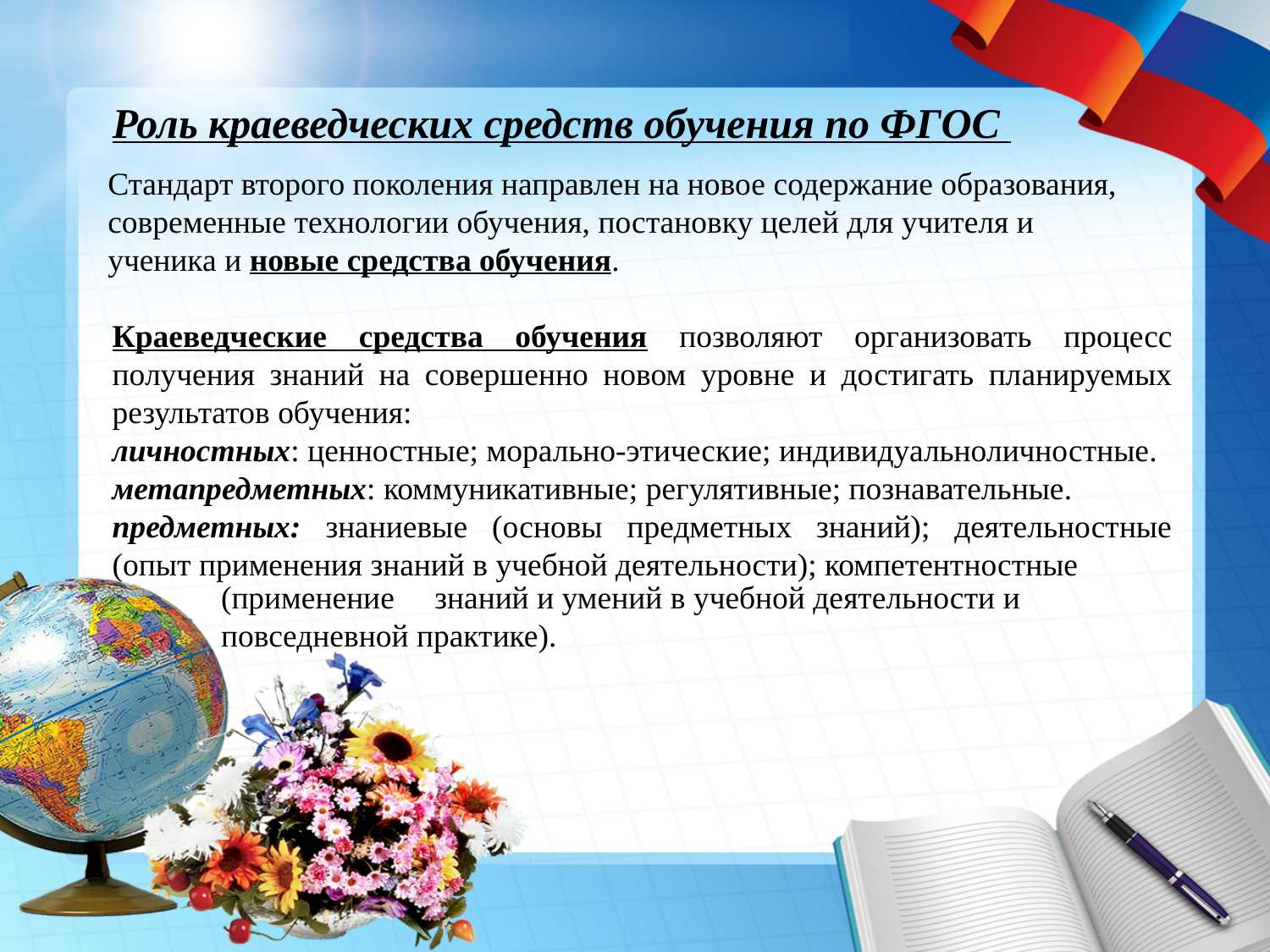

Роль краеведческих средств обучения по ФГОС
Стандарт второго поколения направлен на новое содержание образования, современные технологии обучения, постановку целей для учителя и ученика и новые средства обучения.
Краеведческие средства обучения позволяют организовать процесс получения знаний на совершенно новом уровне и достигать планируемых результатов обучения:
личностных: ценностные; морально-этические; индивидуальноличностные.
метапредметных: коммуникативные; регулятивные; познавательные.
предметных: знаниевые (основы предметных знаний); деятельностные (опыт применения знаний в учебной деятельности); компетентностные
(применение     знаний и умений в учебной деятельности и повседневной практике).